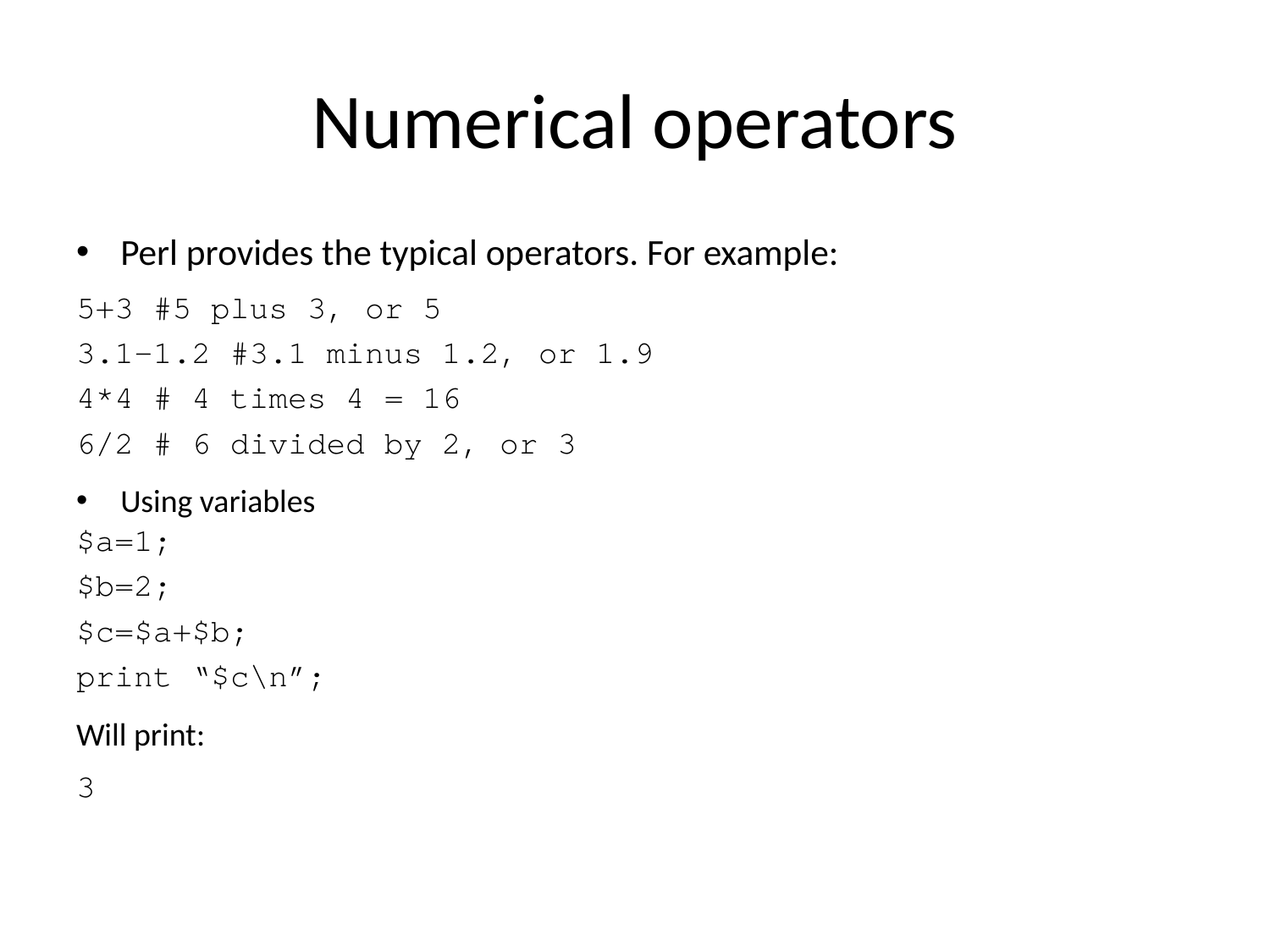

# Numerical operators
Perl provides the typical operators. For example:
5+3 #5 plus 3, or 5
3.1-1.2 #3.1 minus 1.2, or 1.9
4*4 # 4 times 4 = 16
6/2 # 6 divided by 2, or 3
Using variables
$a=1;
$b=2;
$c=$a+$b;
print “$c\n”;
Will print:
3